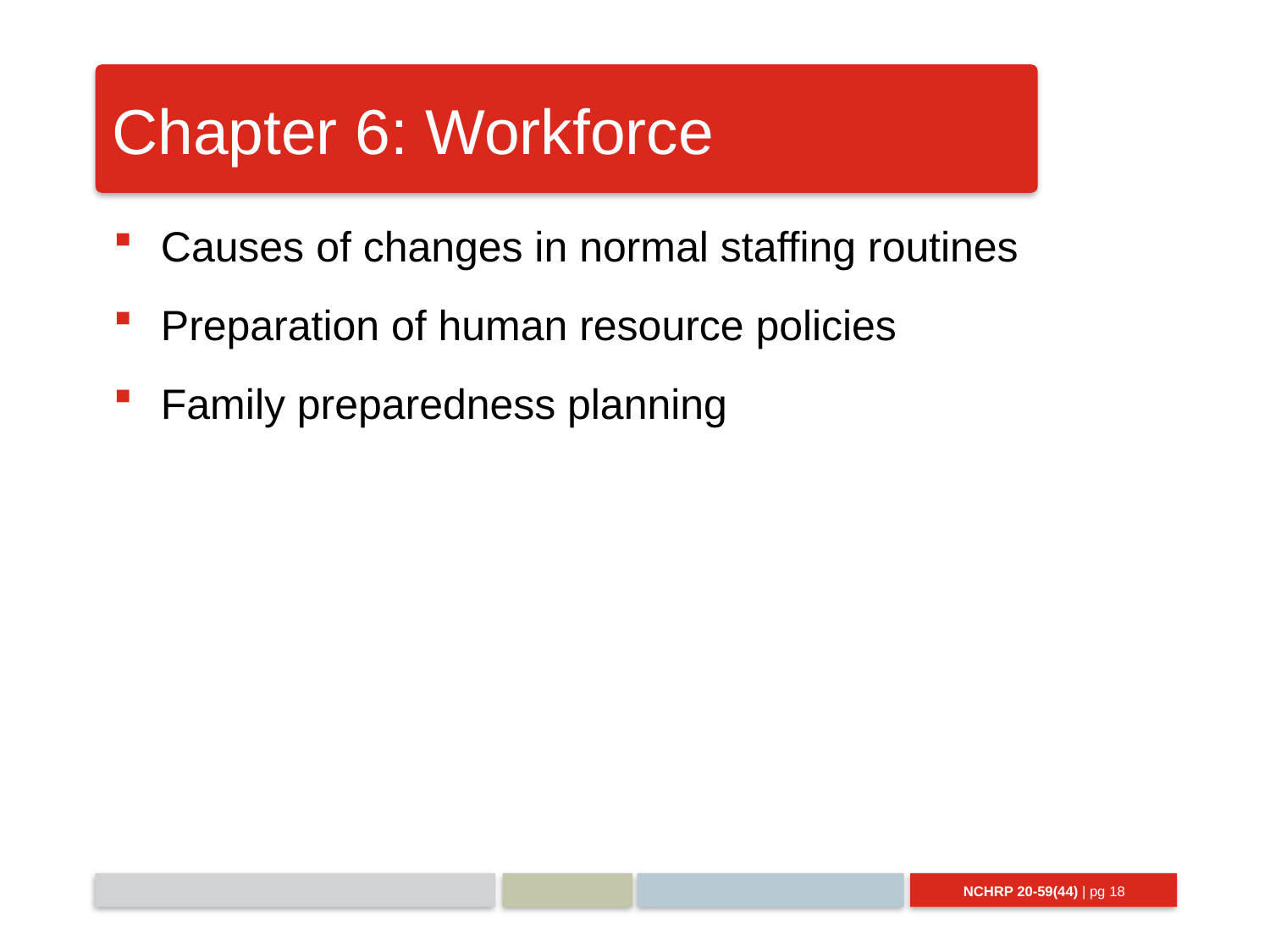

# Chapter 6: Workforce
Causes of changes in normal staffing routines
Preparation of human resource policies
Family preparedness planning